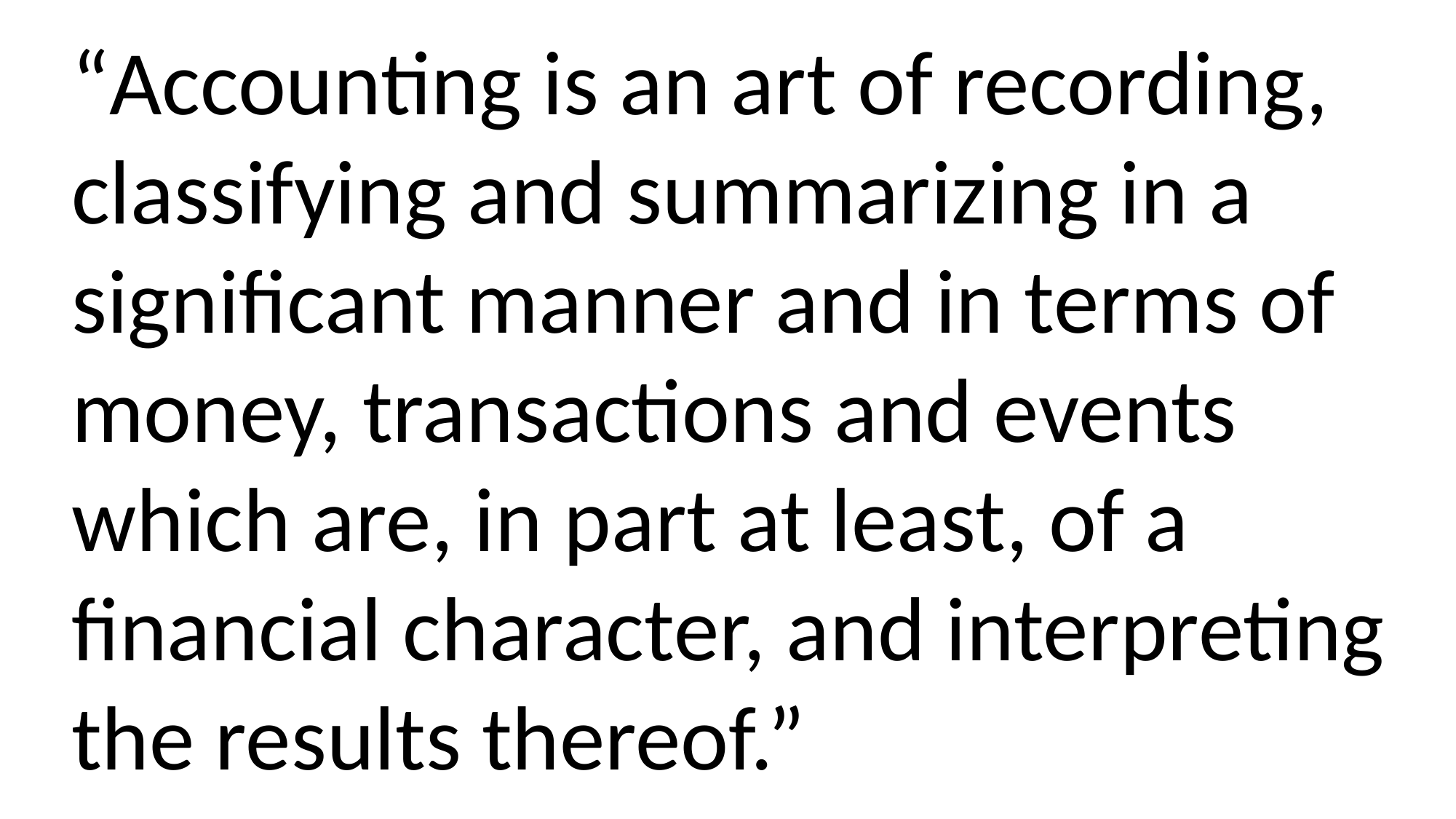

“Accounting is an art of recording, classifying and summarizing in a significant manner and in terms of money, transactions and events which are, in part at least, of a financial character, and interpreting the results thereof.”